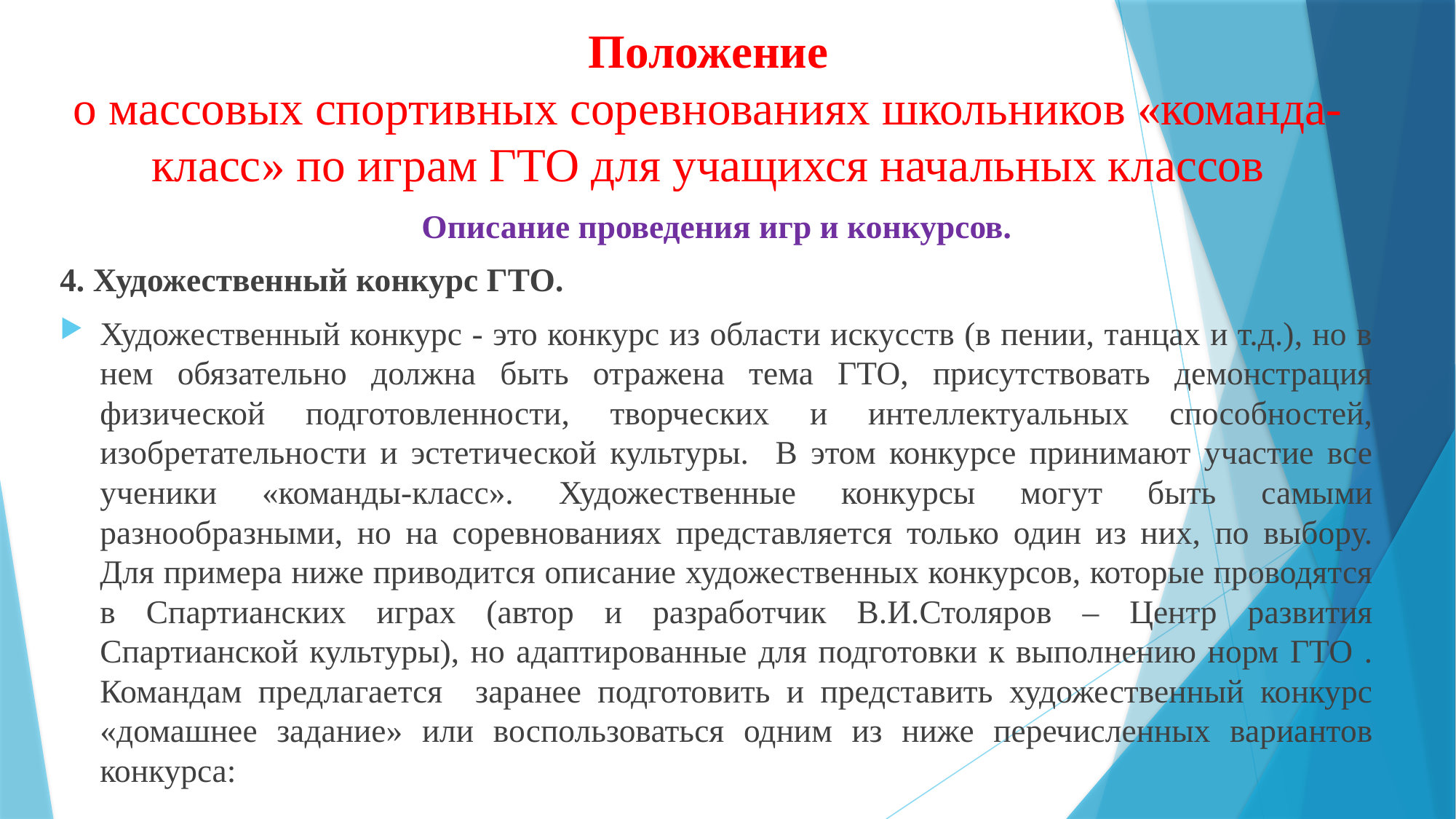

# Положение о массовых спортивных соревнованиях школьников «команда-класс» по играм ГТО для учащихся начальных классов
Описание проведения игр и конкурсов.
4. Художественный конкурс ГТО.
Художественный конкурс - это конкурс из области искусств (в пении, танцах и т.д.), но в нем обязательно должна быть отражена тема ГТО, присутствовать демонстрация физической подготовленности, творческих и интеллектуальных способностей, изобретательности и эстетической культуры.  В этом конкурсе принимают участие все ученики «команды-класс». Художественные конкурсы могут быть самыми разнообразными, но на соревнованиях представляется только один из них, по выбору. Для примера ниже приводится описание художественных конкурсов, которые проводятся в Спартианских играх (автор и разработчик В.И.Столяров – Центр развития Спартианской культуры), но адаптированные для подготовки к выполнению норм ГТО . Командам предлагается  заранее подготовить и представить художественный конкурс «домашнее задание» или воспользоваться одним из ниже перечисленных вариантов конкурса: